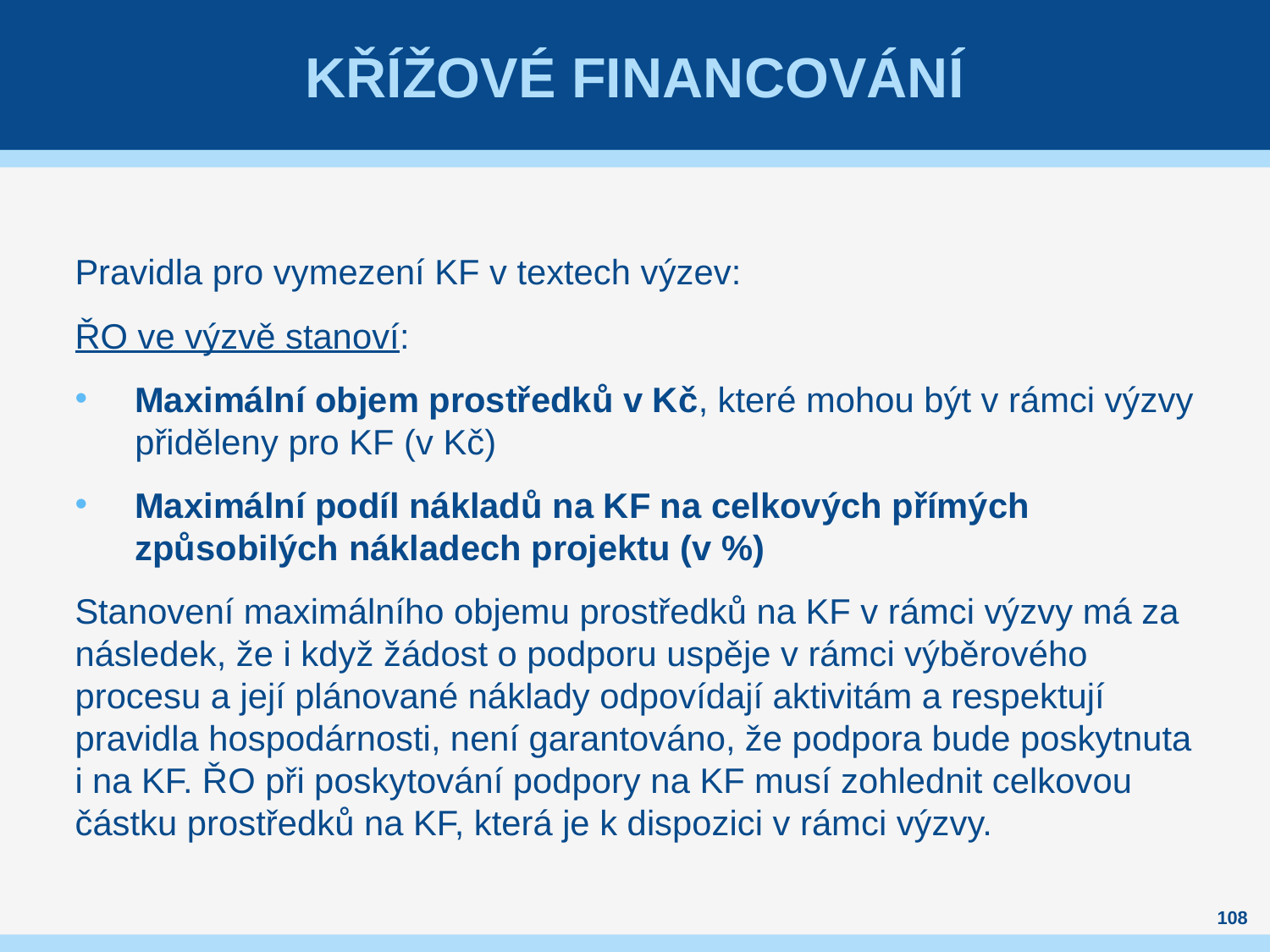

# Křížové financování
Pravidla pro vymezení KF v textech výzev:
ŘO ve výzvě stanoví:
Maximální objem prostředků v Kč, které mohou být v rámci výzvy přiděleny pro KF (v Kč)
Maximální podíl nákladů na KF na celkových přímých způsobilých nákladech projektu (v %)
Stanovení maximálního objemu prostředků na KF v rámci výzvy má za následek, že i když žádost o podporu uspěje v rámci výběrového procesu a její plánované náklady odpovídají aktivitám a respektují pravidla hospodárnosti, není garantováno, že podpora bude poskytnuta i na KF. ŘO při poskytování podpory na KF musí zohlednit celkovou částku prostředků na KF, která je k dispozici v rámci výzvy.
108